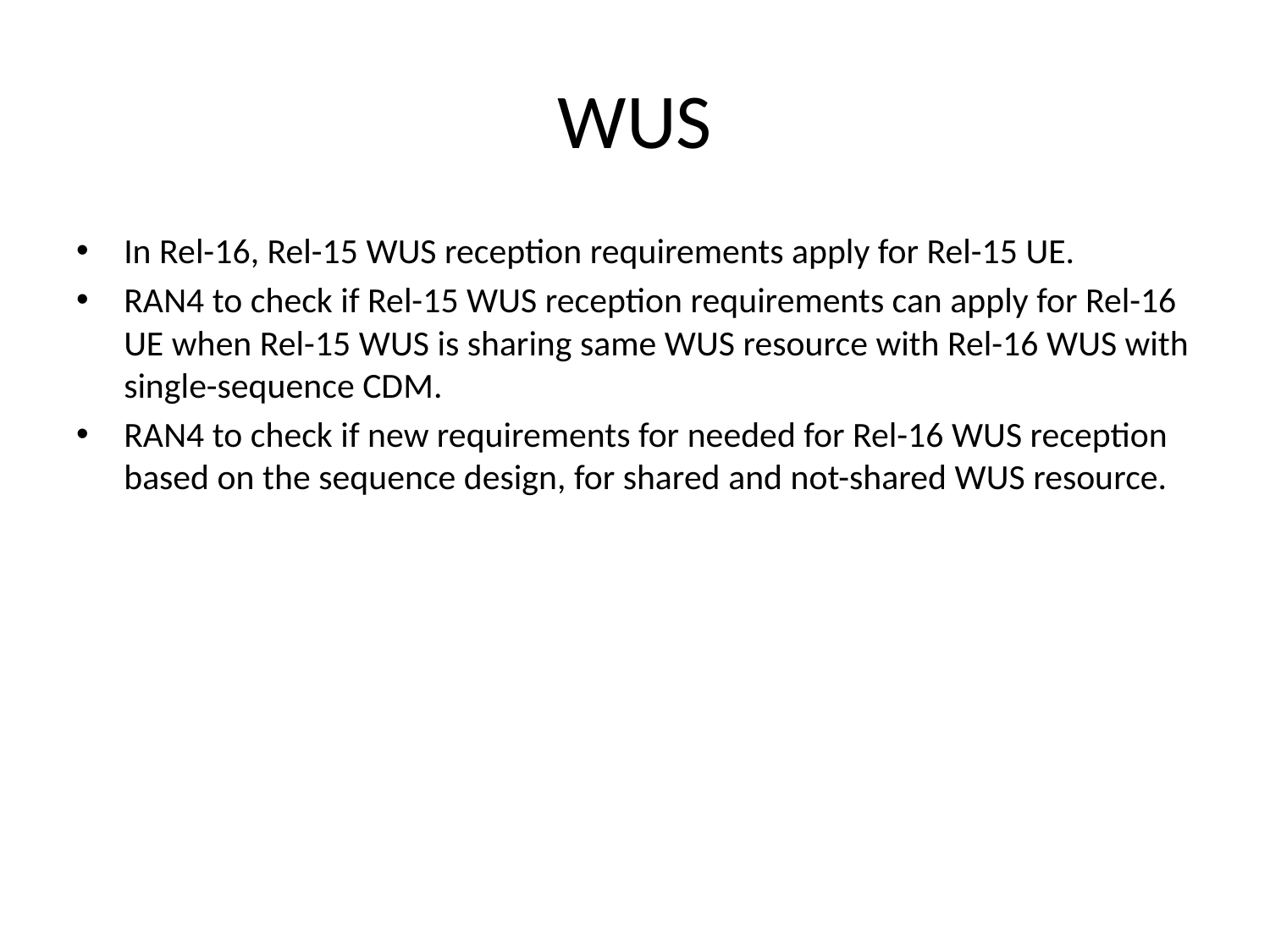

# WUS
In Rel-16, Rel-15 WUS reception requirements apply for Rel-15 UE.
RAN4 to check if Rel-15 WUS reception requirements can apply for Rel-16 UE when Rel-15 WUS is sharing same WUS resource with Rel-16 WUS with single-sequence CDM.
RAN4 to check if new requirements for needed for Rel-16 WUS reception based on the sequence design, for shared and not-shared WUS resource.